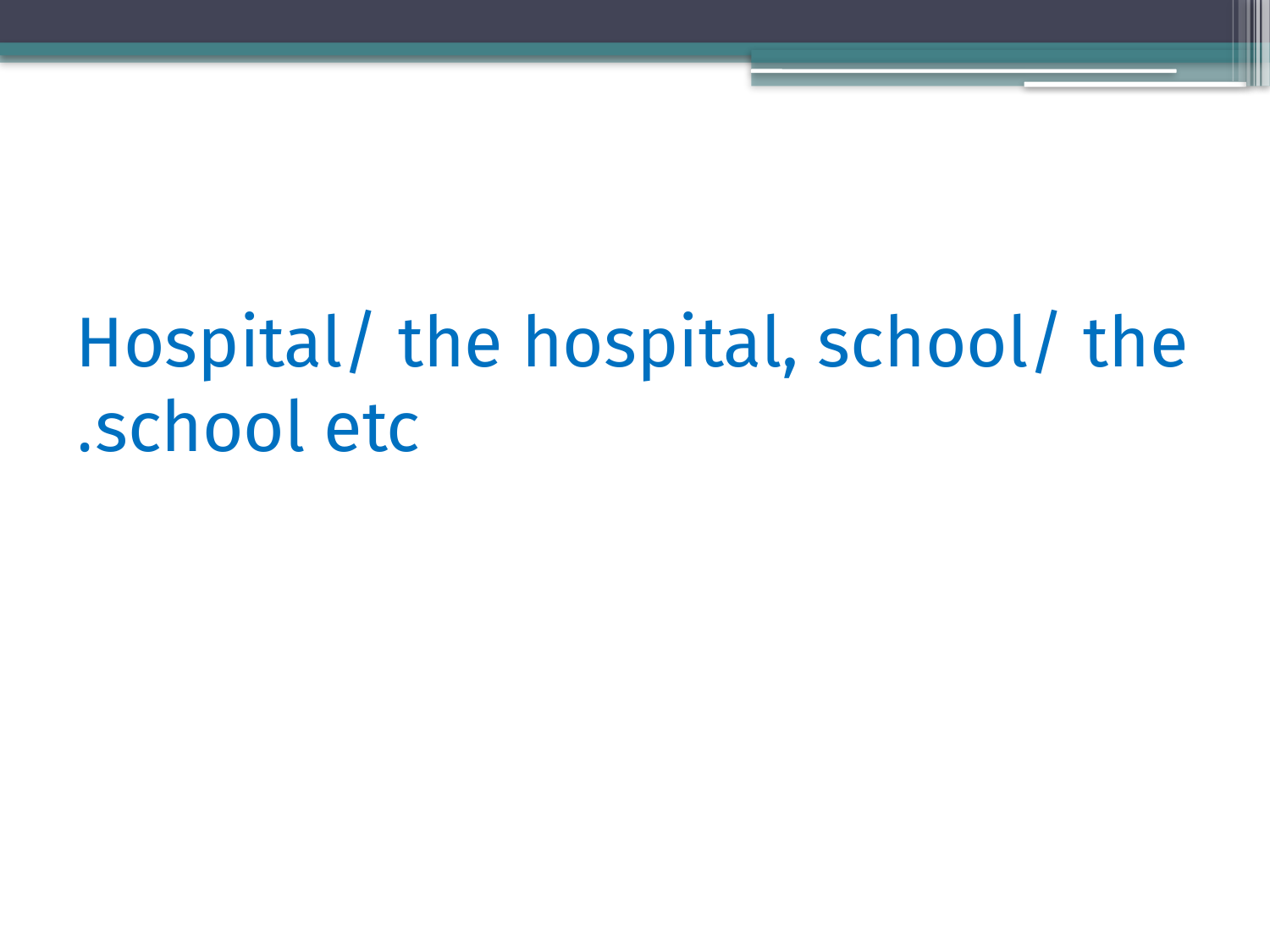

# Hospital/ the hospital, school/ the school etc.